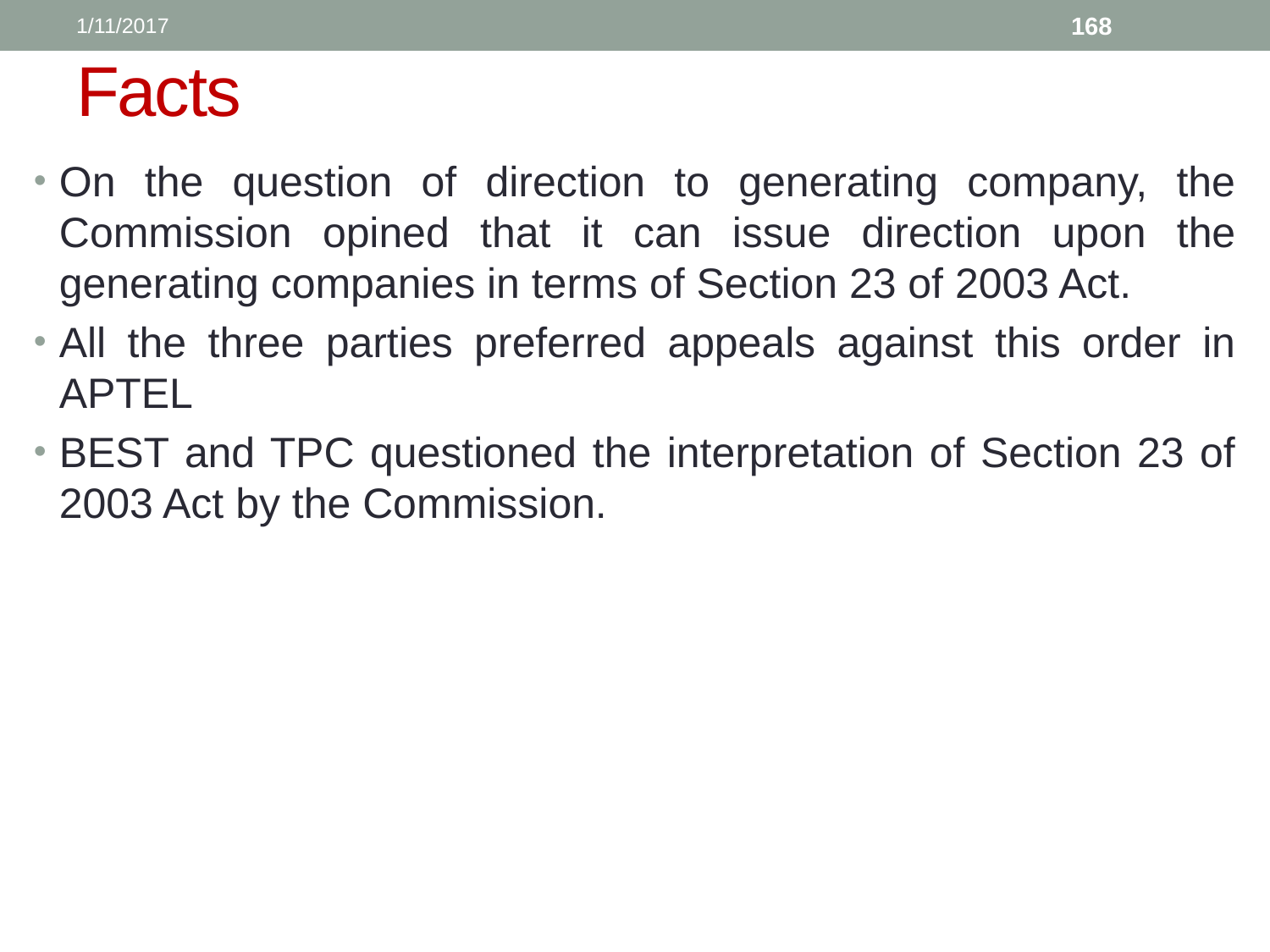

1/11/2017
168
# Facts
On the question of direction to generating company, the Commission opined that it can issue direction upon the generating companies in terms of Section 23 of 2003 Act.
All the three parties preferred appeals against this order in APTEL
BEST and TPC questioned the interpretation of Section 23 of 2003 Act by the Commission.